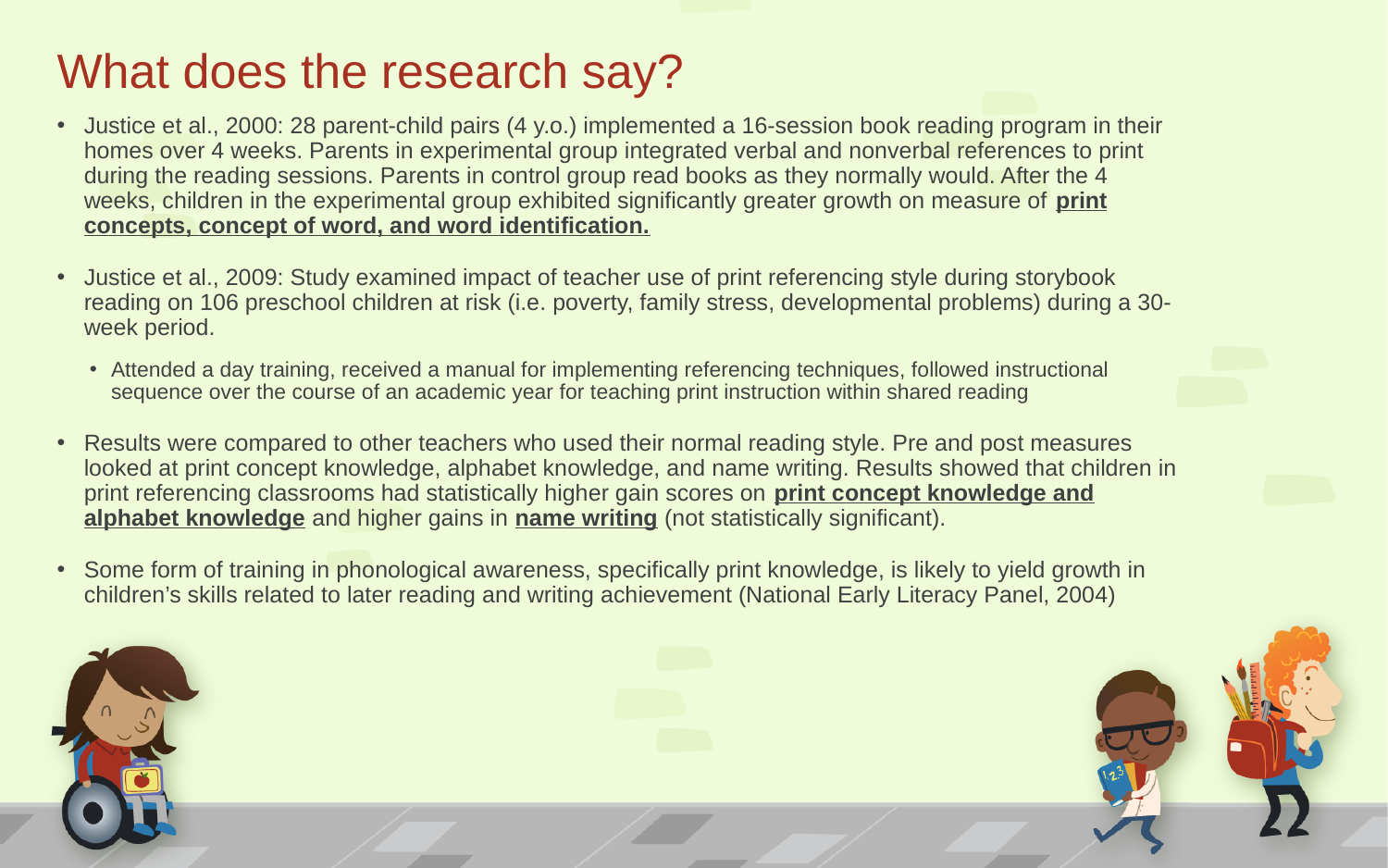

# What does the research say?
Justice et al., 2000: 28 parent-child pairs (4 y.o.) implemented a 16-session book reading program in their homes over 4 weeks. Parents in experimental group integrated verbal and nonverbal references to print during the reading sessions. Parents in control group read books as they normally would. After the 4 weeks, children in the experimental group exhibited significantly greater growth on measure of print concepts, concept of word, and word identification.
Justice et al., 2009: Study examined impact of teacher use of print referencing style during storybook reading on 106 preschool children at risk (i.e. poverty, family stress, developmental problems) during a 30-week period.
Attended a day training, received a manual for implementing referencing techniques, followed instructional sequence over the course of an academic year for teaching print instruction within shared reading
Results were compared to other teachers who used their normal reading style. Pre and post measures looked at print concept knowledge, alphabet knowledge, and name writing. Results showed that children in print referencing classrooms had statistically higher gain scores on print concept knowledge and alphabet knowledge and higher gains in name writing (not statistically significant).
Some form of training in phonological awareness, specifically print knowledge, is likely to yield growth in children’s skills related to later reading and writing achievement (National Early Literacy Panel, 2004)